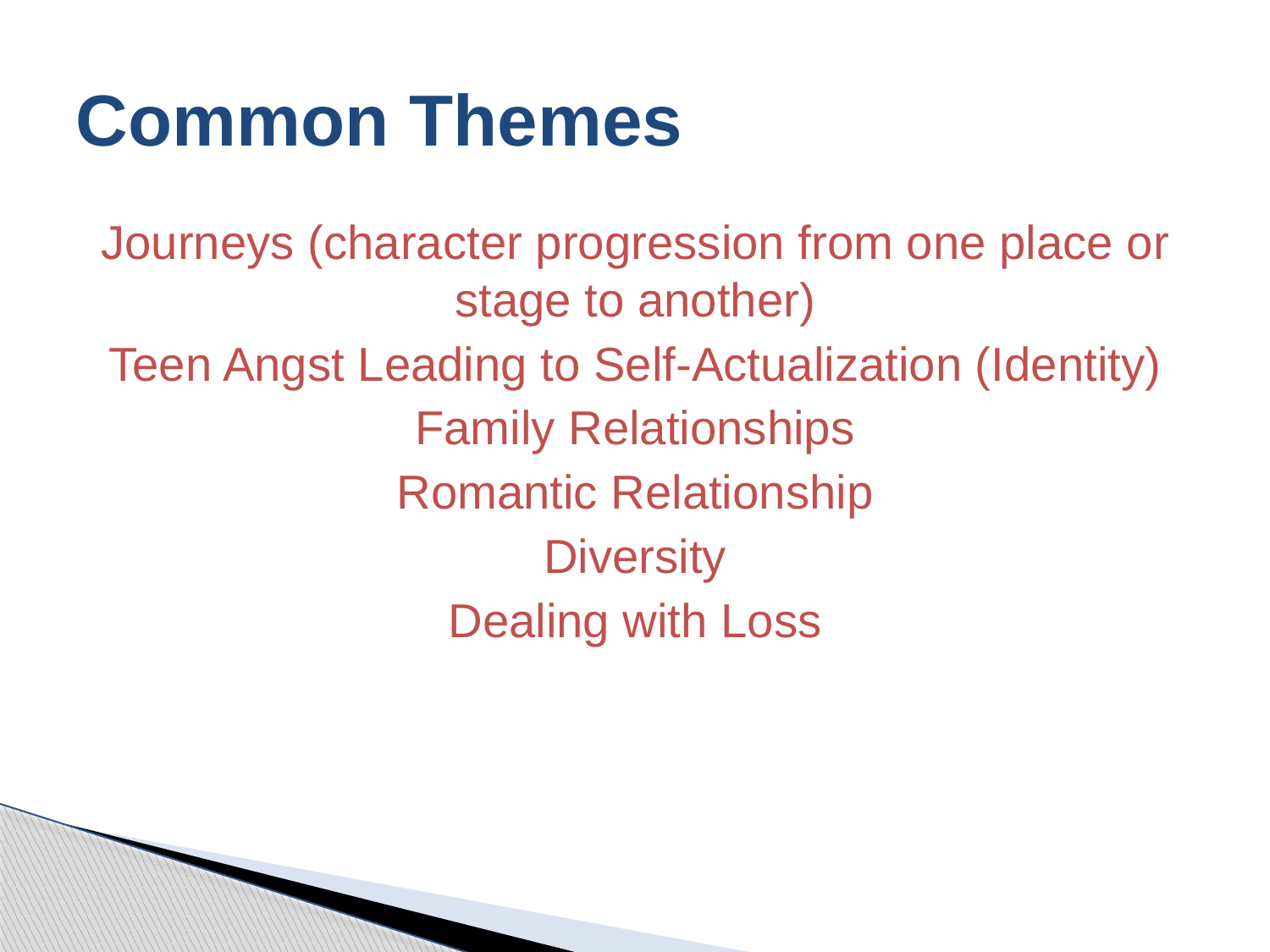

# Common Themes
Journeys (character progression from one place or stage to another)
Teen Angst Leading to Self-Actualization (Identity)
Family Relationships
Romantic Relationship
Diversity
Dealing with Loss